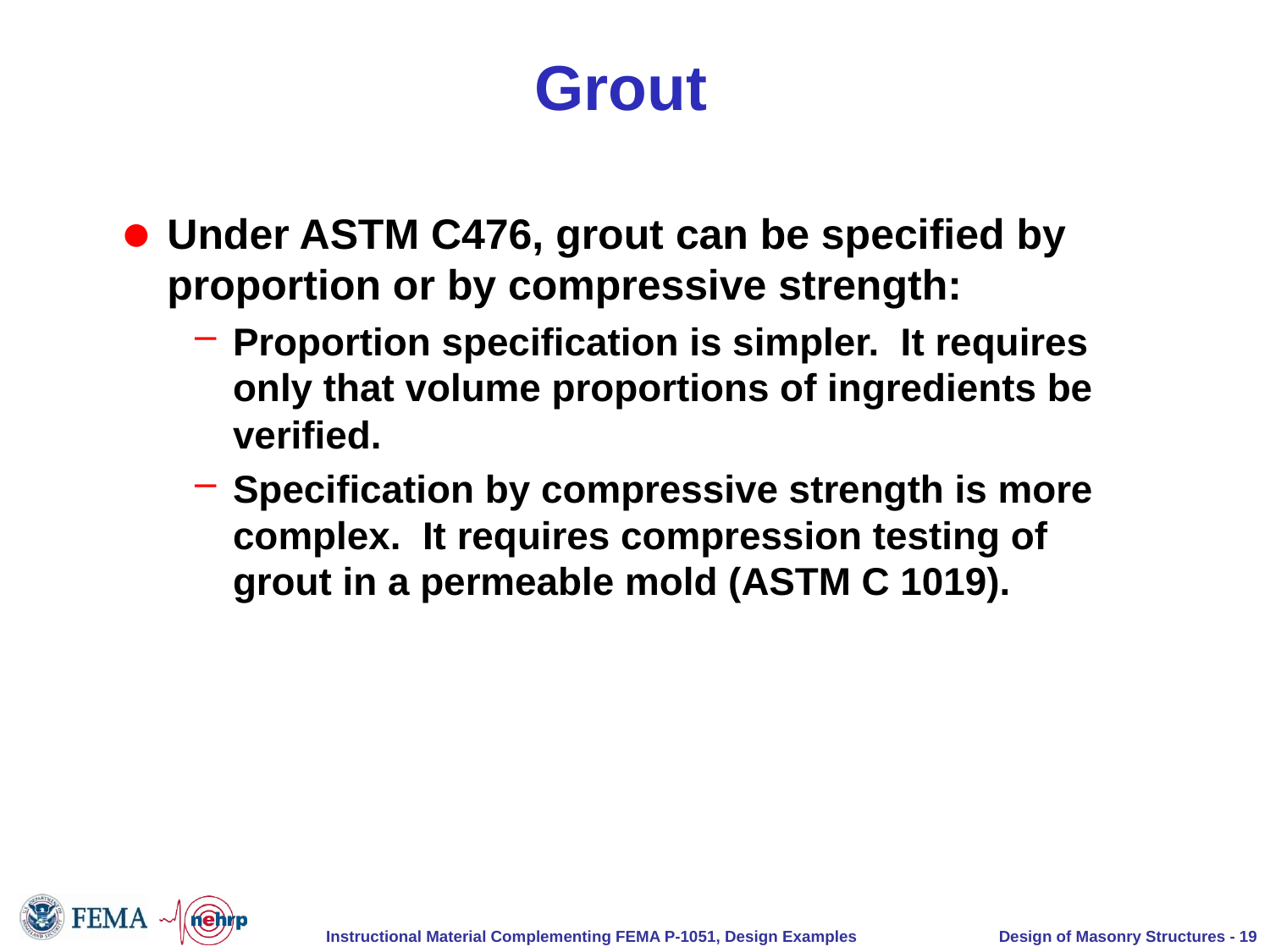

# Grout
Under ASTM C476, grout can be specified by proportion or by compressive strength:
Proportion specification is simpler.  It requires only that volume proportions of ingredients be verified.
Specification by compressive strength is more complex.  It requires compression testing of grout in a permeable mold (ASTM C 1019).
Design of Masonry Structures - 19
Instructional Material Complementing FEMA P-1051, Design Examples